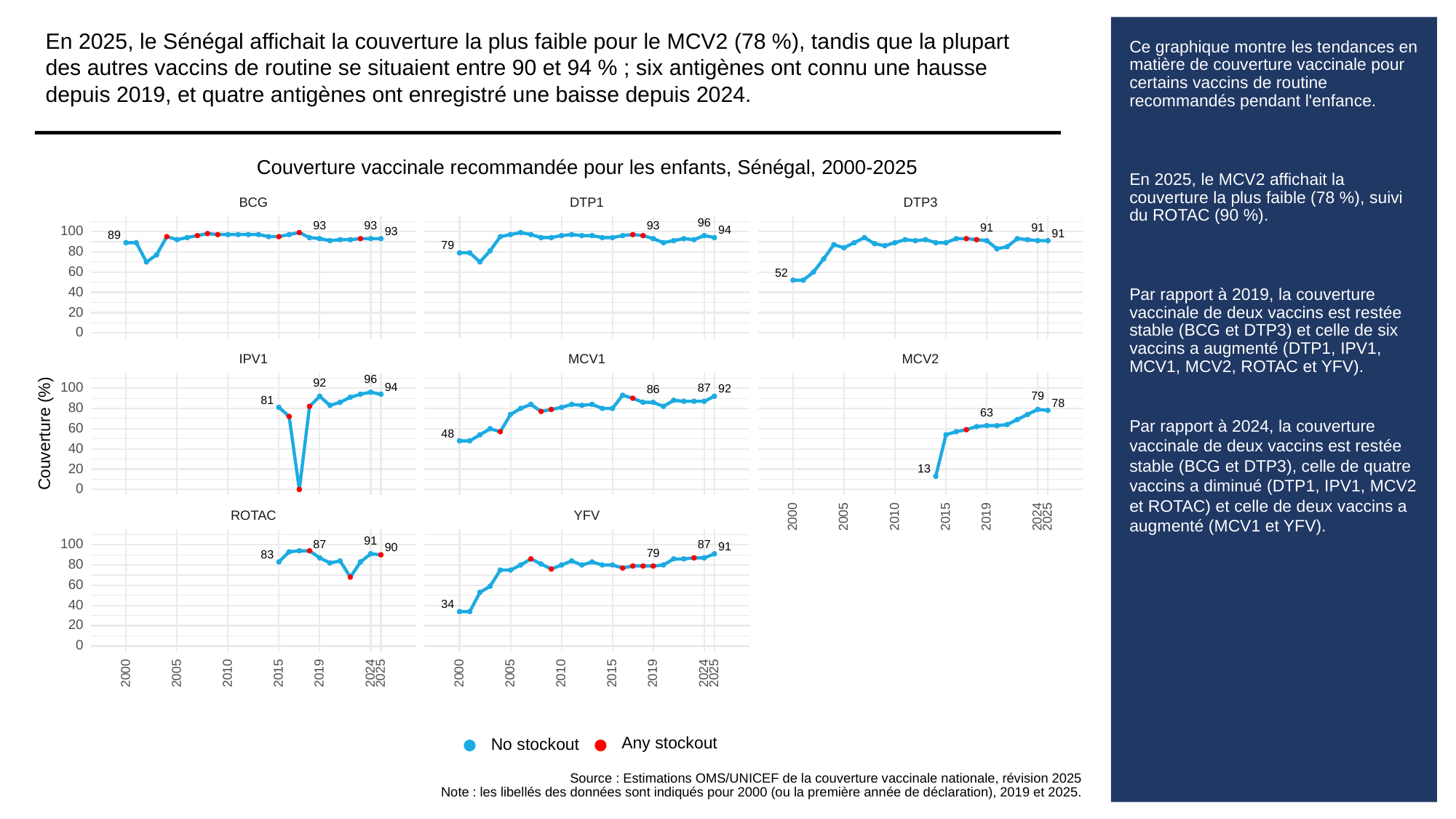

En 2025, le Sénégal affichait la couverture la plus faible pour le MCV2 (78 %), tandis que la plupart des autres vaccins de routine se situaient entre 90 et 94 % ; six antigènes ont connu une hausse depuis 2019, et quatre antigènes ont enregistré une baisse depuis 2024.
# Ce graphique montre les tendances en matière de couverture vaccinale pour certains vaccins de routine recommandés pendant l'enfance.

En 2025, le MCV2 affichait la couverture la plus faible (78 %), suivi du ROTAC (90 %).

Par rapport à 2019, la couverture vaccinale de deux vaccins est restée stable (BCG et DTP3) et celle de six vaccins a augmenté (DTP1, IPV1, MCV1, MCV2, ROTAC et YFV).

Par rapport à 2024, la couverture vaccinale de deux vaccins est restée stable (BCG et DTP3), celle de quatre vaccins a diminué (DTP1, IPV1, MCV2 et ROTAC) et celle de deux vaccins a augmenté (MCV1 et YFV).

Couverture vaccinale recommandée pour les enfants, Sénégal, 2000-2025
BCG
DTP3
DTP1

96

93
93
93
91
91
100
94
93
91

89

79

80

60
52

40

20

0

MCV1
MCV2
IPV1

96

92
100
94
87
92
86

79

81

78

80

63

60

Couverture (%)

48

40

20
13

0

ROTAC
YFV
2000
2005
2010
2015
2019
2024
2025

91
100
87
87
91
90

79

83

80

60

40
34

20

0

2000
2005
2010
2015
2019
2024
2025
2000
2005
2010
2015
2019
2024
2025
Any stockout
No stockout

Source : Estimations OMS/UNICEF de la couverture vaccinale nationale, révision 2025
Note : les libellés des données sont indiqués pour 2000 (ou la première année de déclaration), 2019 et 2025.